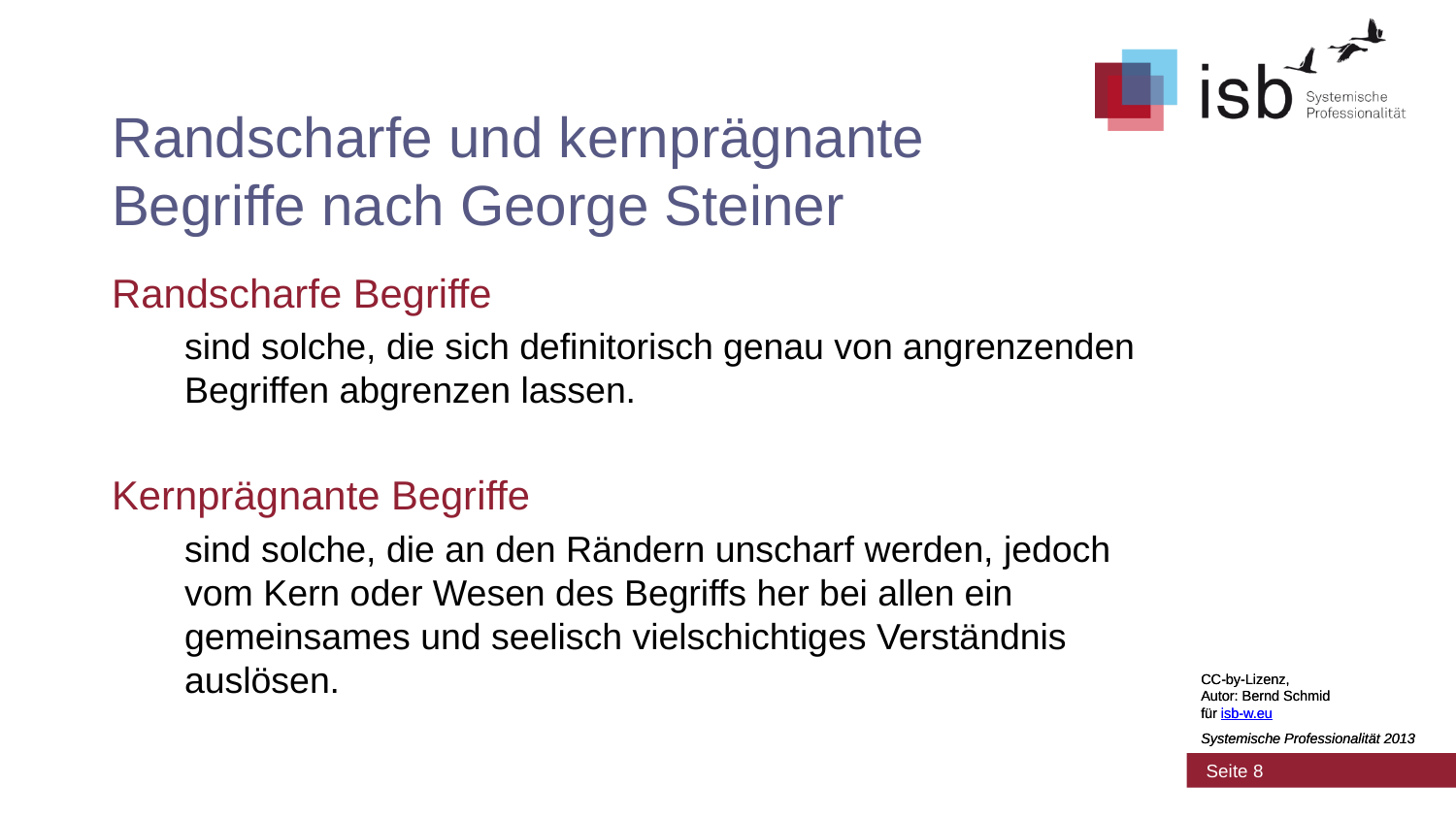

# Randscharfe und kernprägnante Begriffe nach George Steiner
Randscharfe Begriffe
sind solche, die sich definitorisch genau von angrenzenden Begriffen abgrenzen lassen.

Kernprägnante Begriffe
sind solche, die an den Rändern unscharf werden, jedoch vom Kern oder Wesen des Begriffs her bei allen ein gemeinsames und seelisch vielschichtiges Verständnis auslösen.

CC-by-Lizenz,
Autor: Bernd Schmid
für isb-w.eu
Systemische Professionalität 2013
 Seite 8